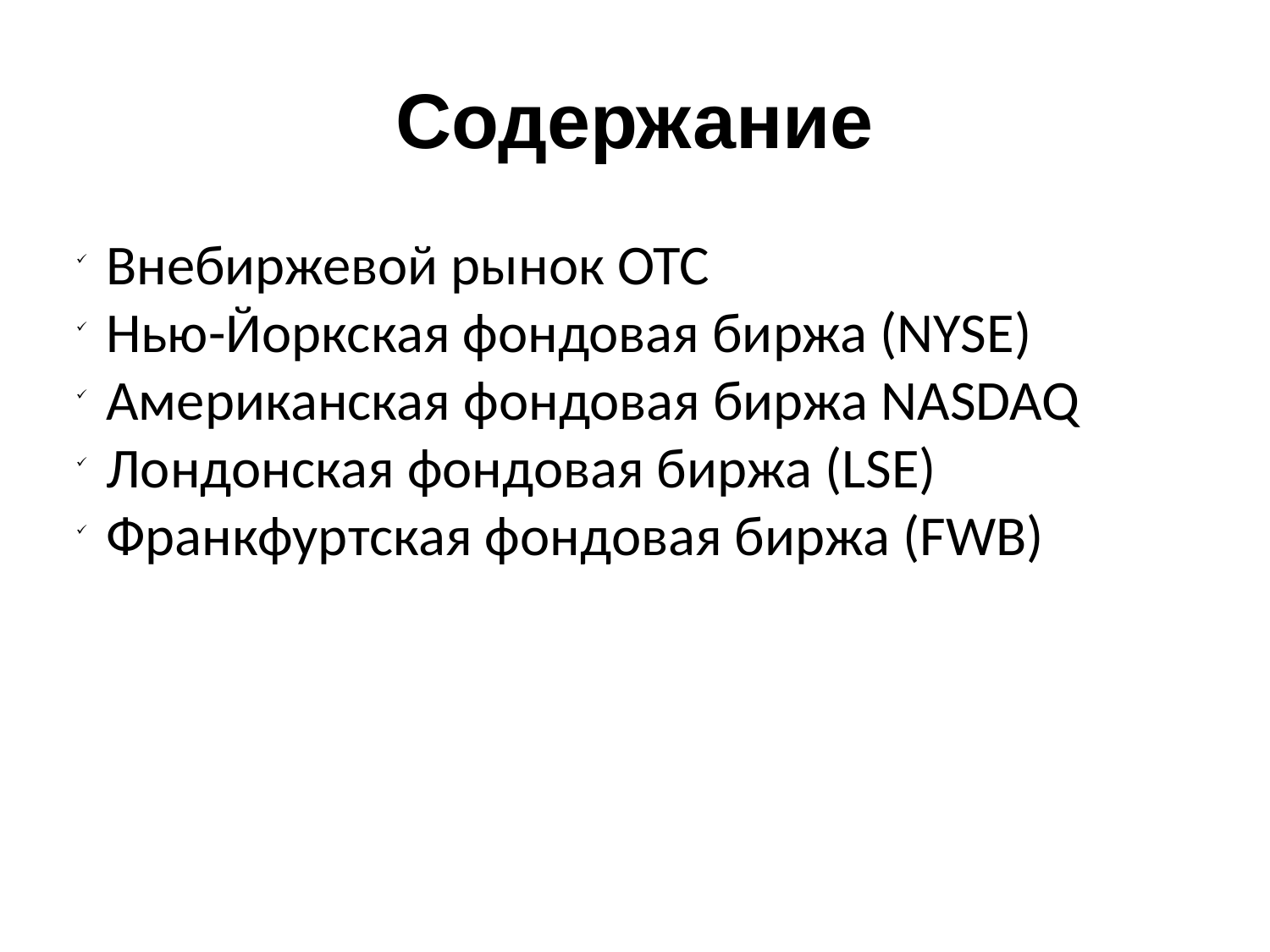

Содержание
Внебиржевой рынок OTC
Нью-Йоркская фондовая биржа (NYSE)
Американская фондовая биржа NASDAQ
Лондонская фондовая биржа (LSE)
Франкфуртская фондовая биржа (FWB)